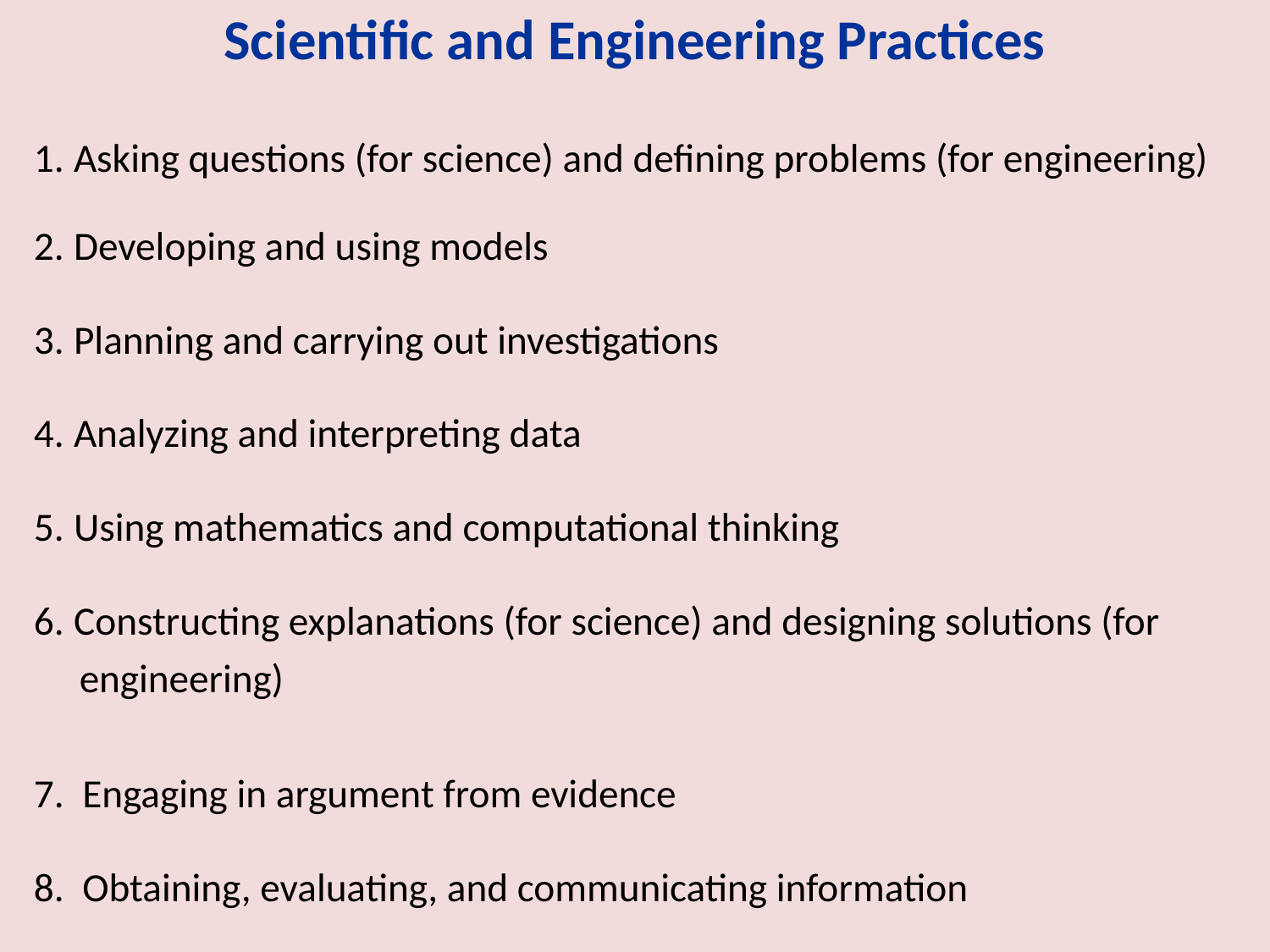

# Scientific and Engineering Practices
  Asking questions (for science) and defining problems (for engineering)
  Developing and using models
  Planning and carrying out investigations
  Analyzing and interpreting data
  Using mathematics and computational thinking
  Constructing explanations (for science) and designing solutions (for
     engineering)

7.  Engaging in argument from evidence
8.  Obtaining, evaluating, and communicating information